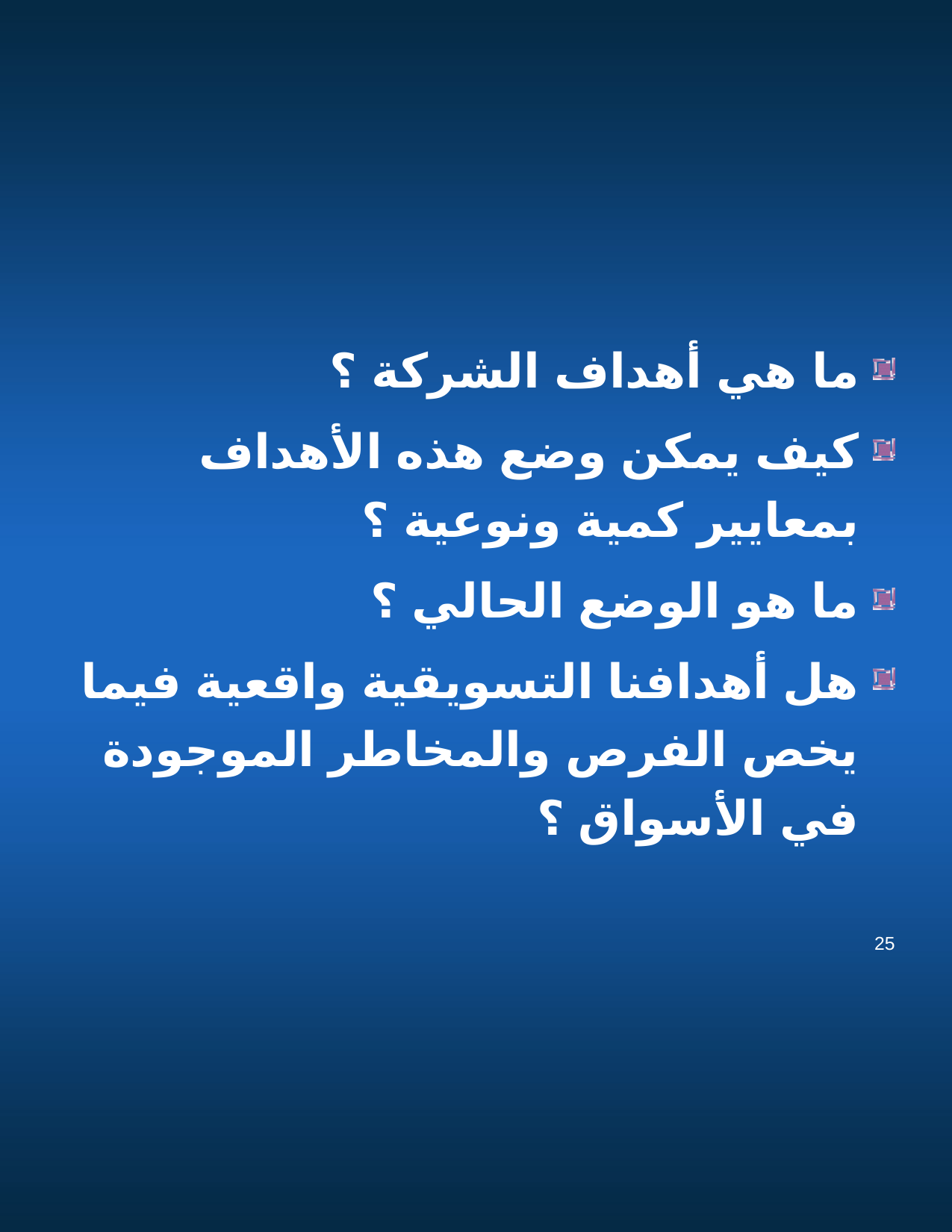

ما هي أهداف الشركة ؟
كيف يمكن وضع هذه الأهداف بمعايير كمية ونوعية ؟
ما هو الوضع الحالي ؟
هل أهدافنا التسويقية واقعية فيما يخص الفرص والمخاطر الموجودة في الأسواق ؟

25